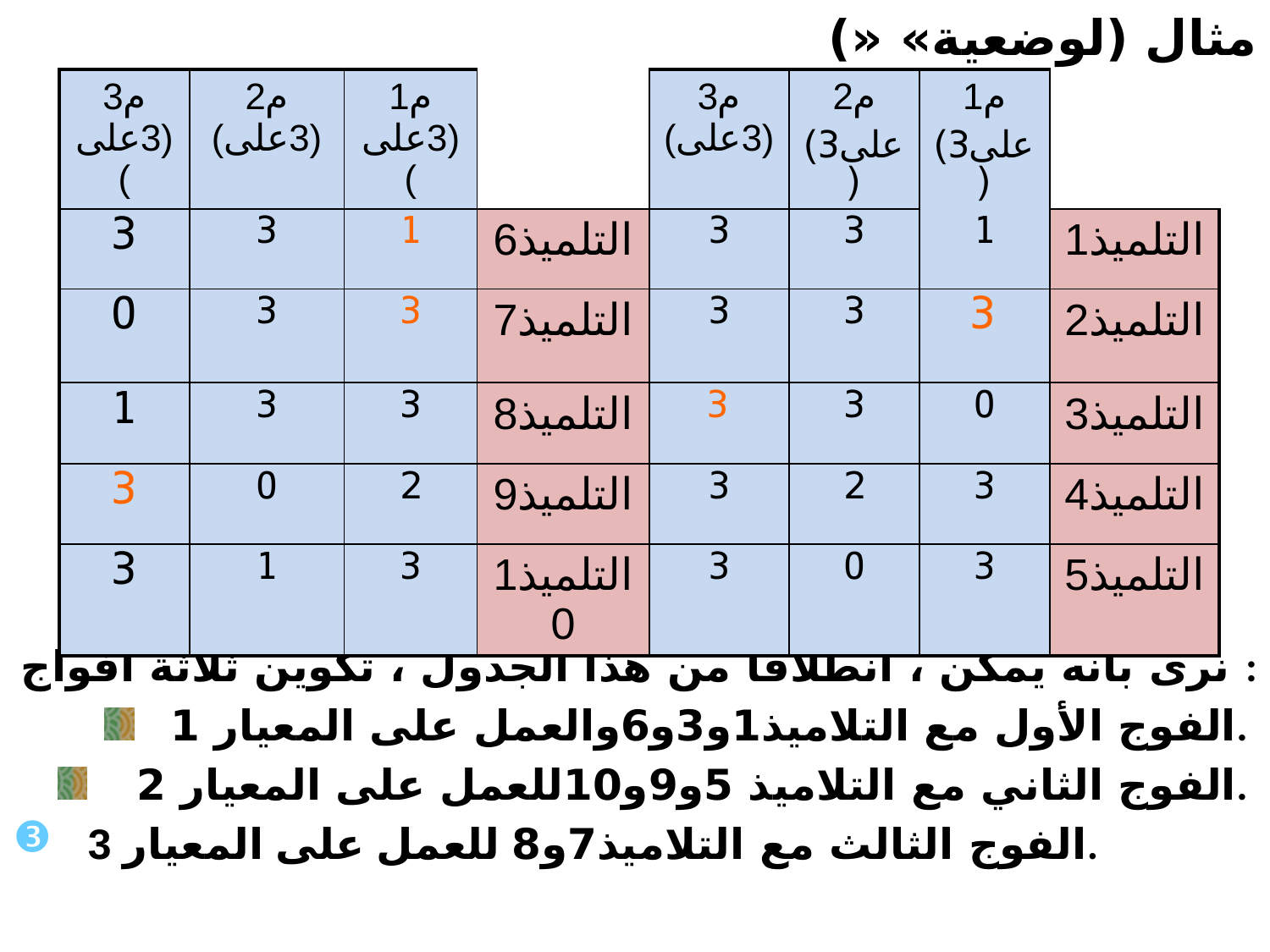

مثال (لوضعية» «)

نرى بأنه يمكن ، انطلاقا من هذا الجدول ، تكوين ثلاثة أفواج :
 الفوج الأول مع التلاميذ1و3و6والعمل على المعيار 1.
  الفوج الثاني مع التلاميذ 5و9و10للعمل على المعيار 2.
  الفوج الثالث مع التلاميذ7و8 للعمل على المعيار 3.
| م3 (3على) | م2 (3على) | م1 (3على) |  | م3 (3على) | م2 (3على) | م1 (3على) |  |
| --- | --- | --- | --- | --- | --- | --- | --- |
| 3 | 3 | 1 | التلميذ6 | 3 | 3 | 1 | التلميذ1 |
| 0 | 3 | 3 | التلميذ7 | 3 | 3 | 3 | التلميذ2 |
| 1 | 3 | 3 | التلميذ8 | 3 | 3 | 0 | التلميذ3 |
| 3 | 0 | 2 | التلميذ9 | 3 | 2 | 3 | التلميذ4 |
| 3 | 1 | 3 | التلميذ10 | 3 | 0 | 3 | التلميذ5 |